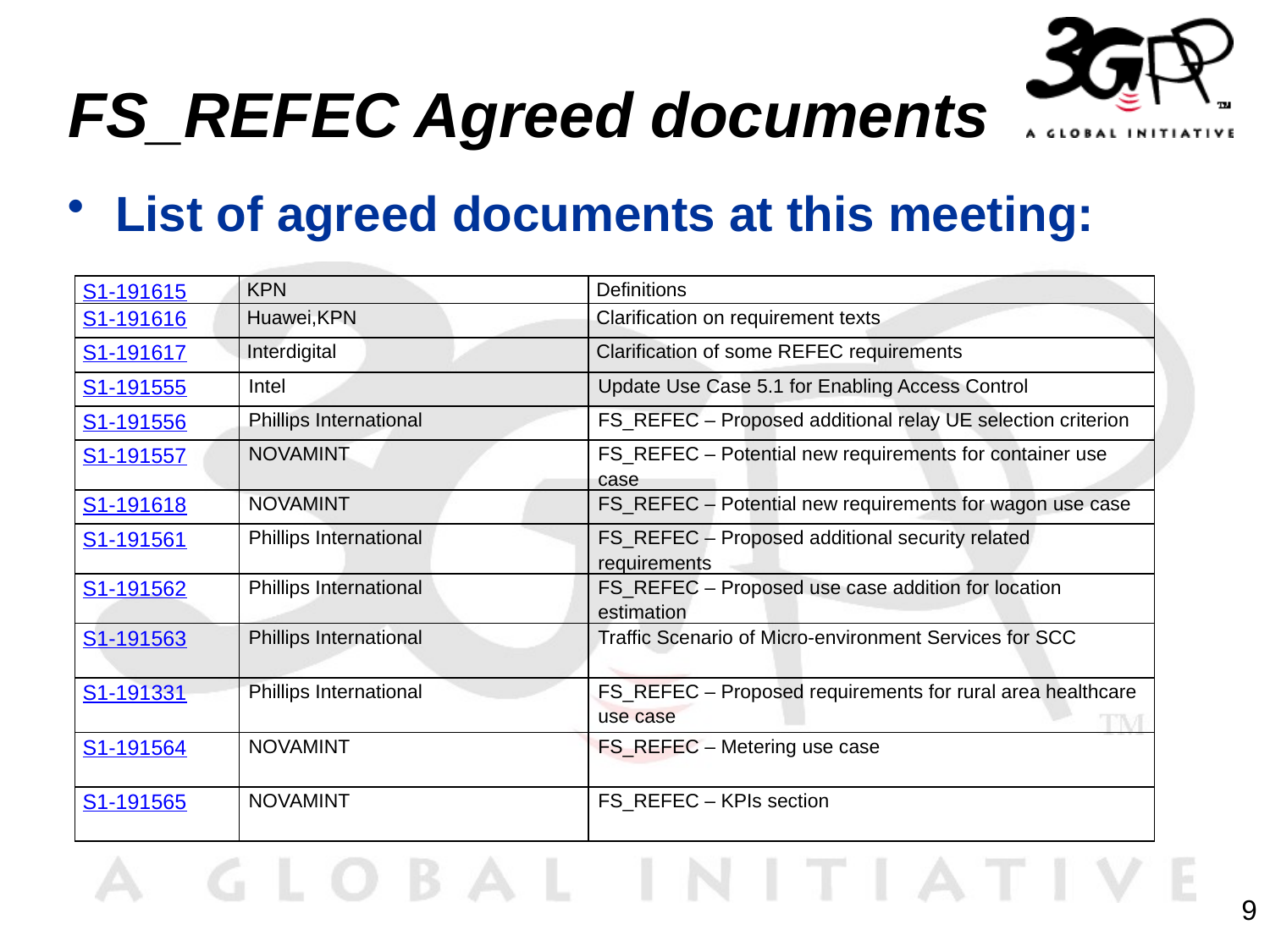

# FS_REFEC Agreed documents
List of agreed documents at this meeting:

| S1-191615 | KPN | Definitions |
| --- | --- | --- |
| S1-191616 | Huawei,KPN | Clarification on requirement texts |
| S1-191617 | Interdigital | Clarification of some REFEC requirements |
| S1-191555 | Intel | Update Use Case 5.1 for Enabling Access Control |
| S1-191556 | Phillips International | FS\_REFEC – Proposed additional relay UE selection criterion |
| S1-191557 | NOVAMINT | FS\_REFEC – Potential new requirements for container use case |
| S1-191618 | NOVAMINT | FS\_REFEC – Potential new requirements for wagon use case |
| S1-191561 | Phillips International | FS\_REFEC – Proposed additional security related requirements |
| S1-191562 | Phillips International | FS\_REFEC – Proposed use case addition for location estimation |
| S1-191563 | Phillips International | Traffic Scenario of Micro-environment Services for SCC |
| S1-191331 | Phillips International | FS\_REFEC – Proposed requirements for rural area healthcare use case |
| S1-191564 | NOVAMINT | FS\_REFEC – Metering use case |
| S1-191565 | NOVAMINT | FS\_REFEC – KPIs section |
9